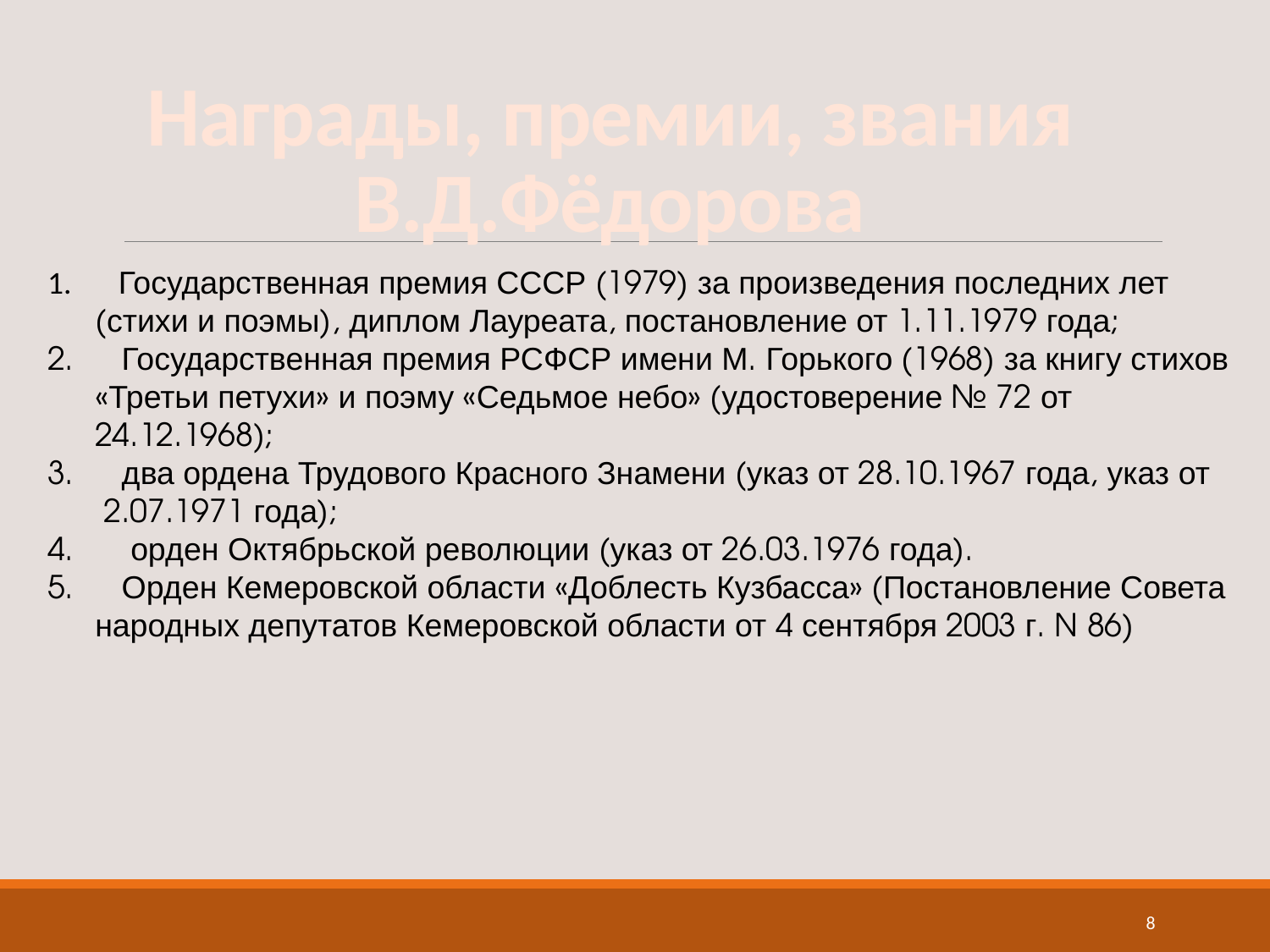

Награды, премии, звания В.Д.Фёдорова
   Государственная премия СССР (1979) за произведения последних лет (стихи и поэмы), диплом Лауреата, постановление от 1.11.1979 года;
   Государственная премия РСФСР имени М. Горького (1968) за книгу стихов «Третьи петухи» и поэму «Седьмое небо» (удостоверение № 72 от 24.12.1968);
   два ордена Трудового Красного Знамени (указ от 28.10.1967 года, указ от  2.07.1971 года);
    орден Октябрьской революции (указ от 26.03.1976 года).
   Орден Кемеровской области «Доблесть Кузбасса» (Постановление Совета народных депутатов Кемеровской области от 4 сентября 2003 г. N 86)

8